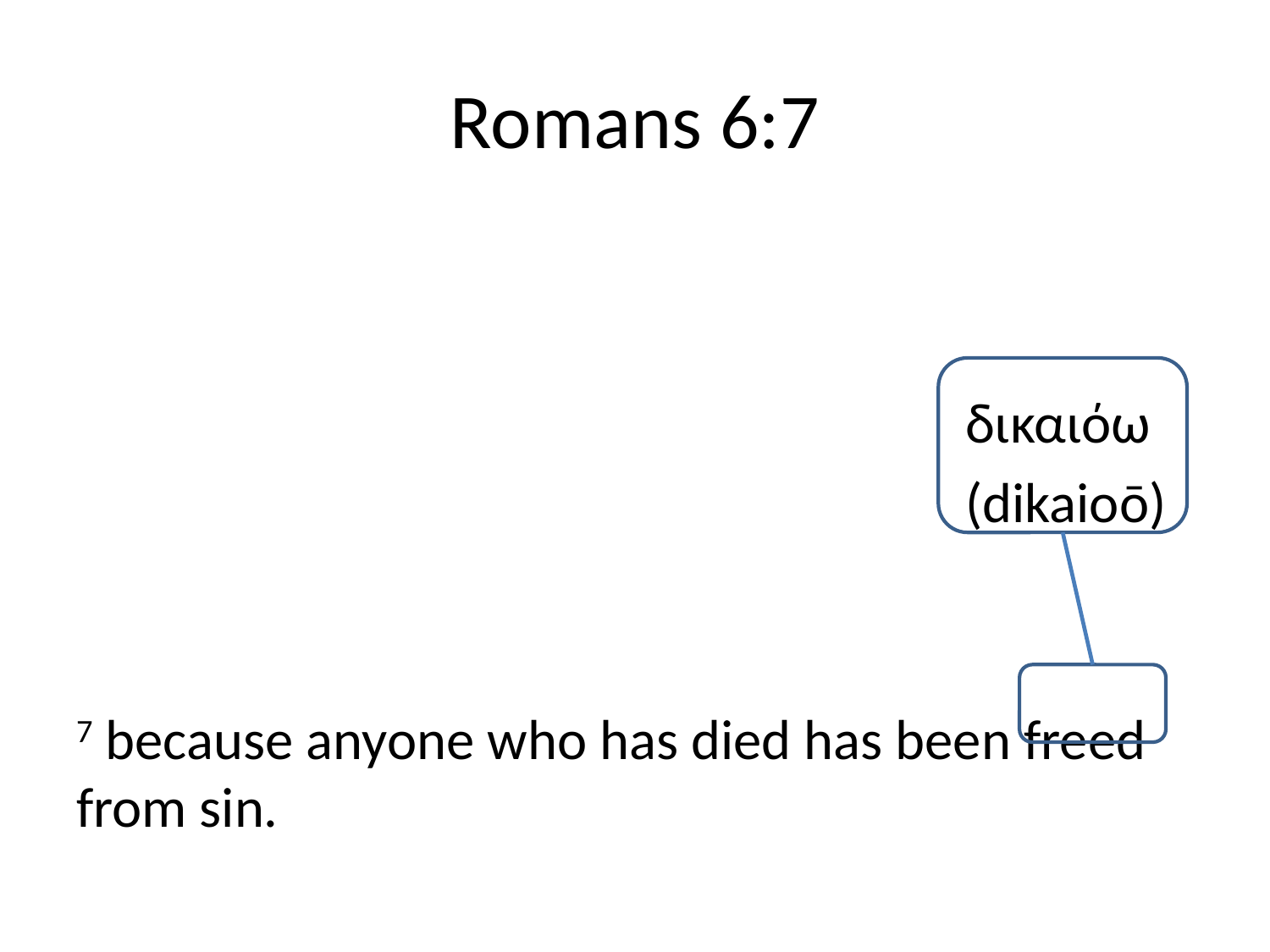

# Romans 6:7

							δικαιόω
							(dikaioō)

7 because anyone who has died has been freed from sin.